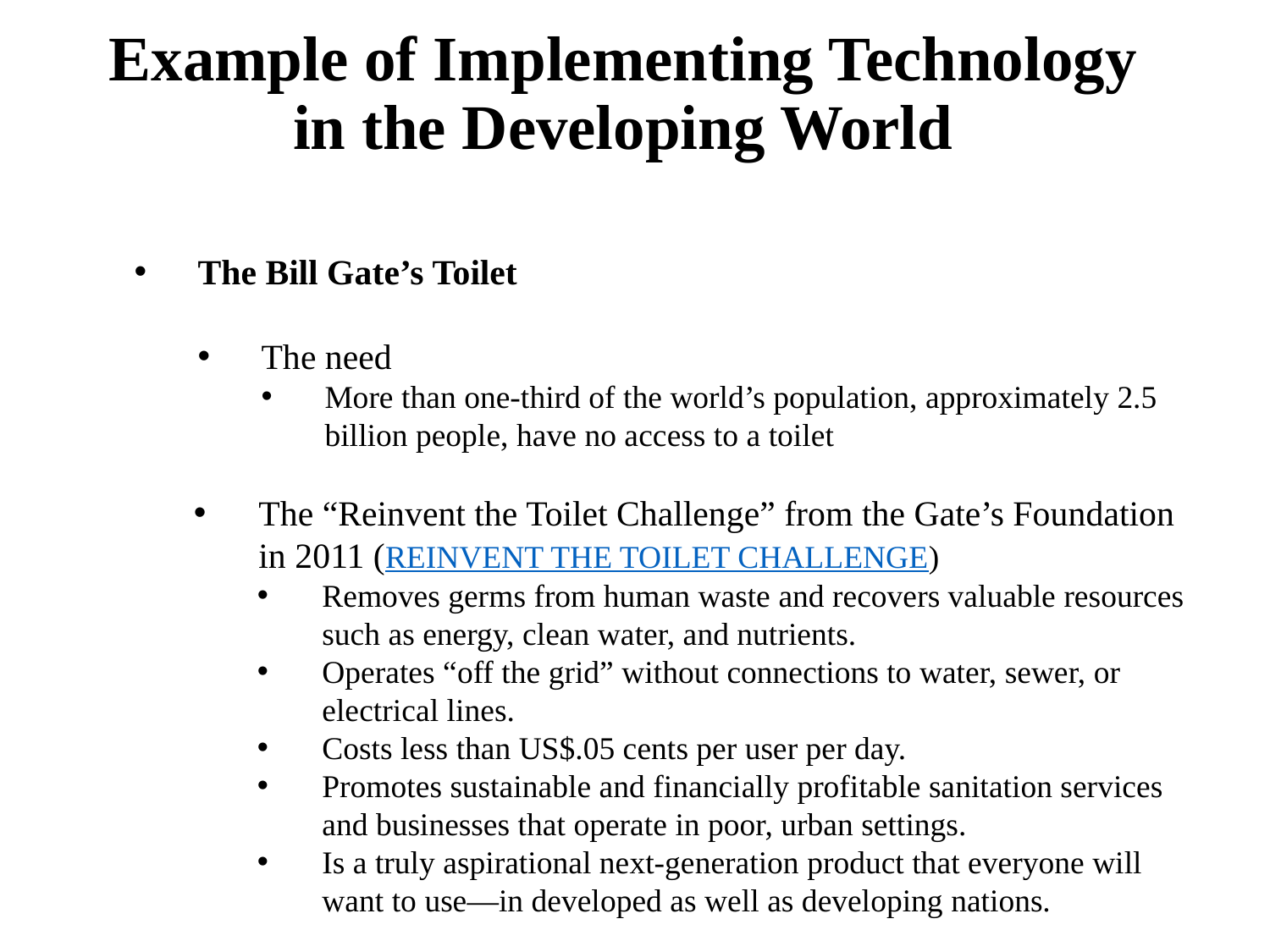

# Example of Implementing Technology in the Developing World
The Bill Gate’s Toilet

The need
More than one-third of the world’s population, approximately 2.5 billion people, have no access to a toilet

The “Reinvent the Toilet Challenge” from the Gate’s Foundation in 2011 (REINVENT THE TOILET CHALLENGE)
Removes germs from human waste and recovers valuable resources such as energy, clean water, and nutrients.
Operates “off the grid” without connections to water, sewer, or electrical lines.
Costs less than US$.05 cents per user per day.
Promotes sustainable and financially profitable sanitation services and businesses that operate in poor, urban settings.
Is a truly aspirational next-generation product that everyone will want to use—in developed as well as developing nations.